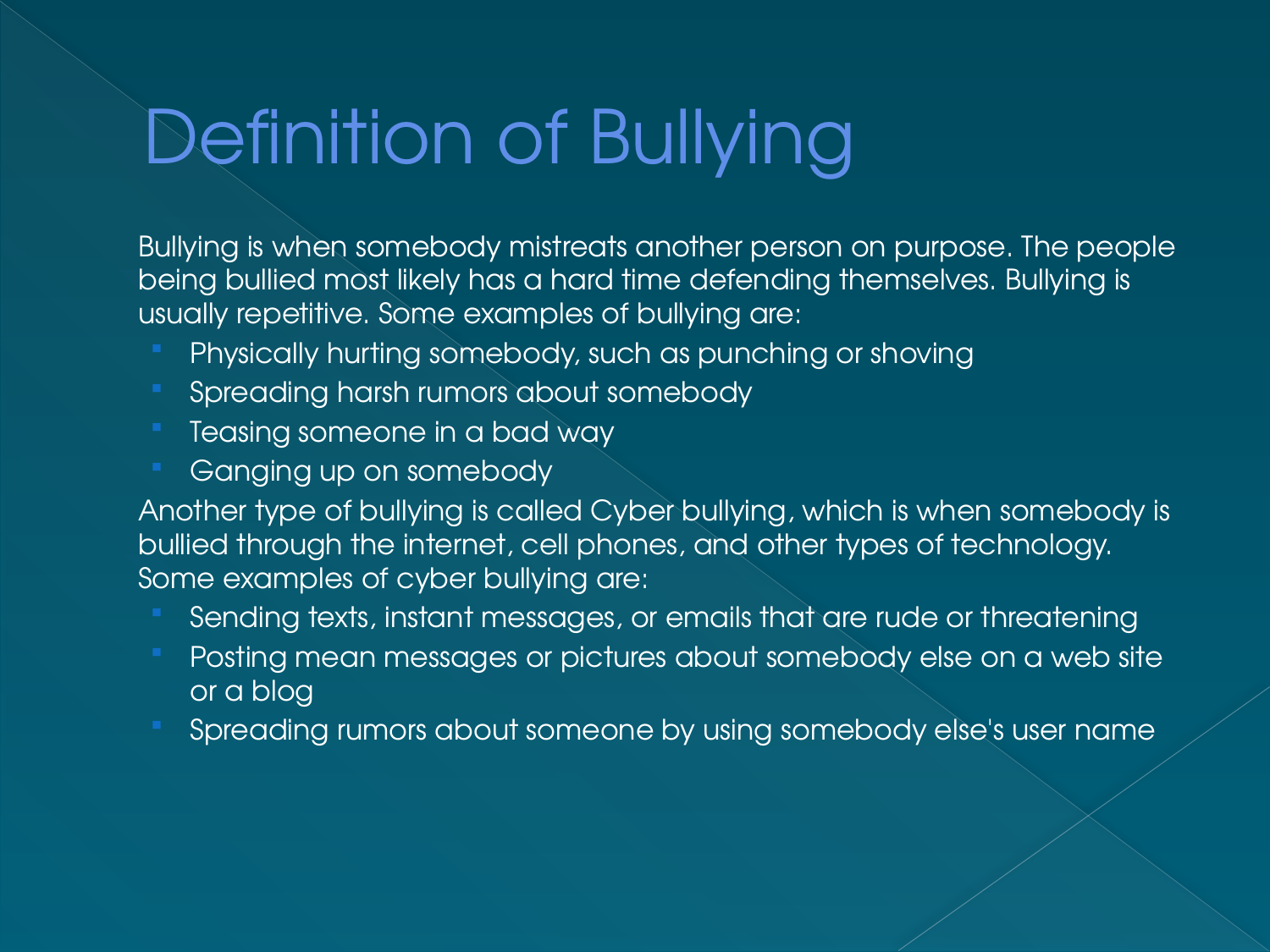

# Definition of Bullying
	Bullying is when somebody mistreats another person on purpose. The people being bullied most likely has a hard time defending themselves. Bullying is usually repetitive. Some examples of bullying are:
Physically hurting somebody, such as punching or shoving
Spreading harsh rumors about somebody
Teasing someone in a bad way
Ganging up on somebody
	Another type of bullying is called Cyber bullying, which is when somebody is bullied through the internet, cell phones, and other types of technology. Some examples of cyber bullying are:
Sending texts, instant messages, or emails that are rude or threatening
Posting mean messages or pictures about somebody else on a web site or a blog
Spreading rumors about someone by using somebody else's user name